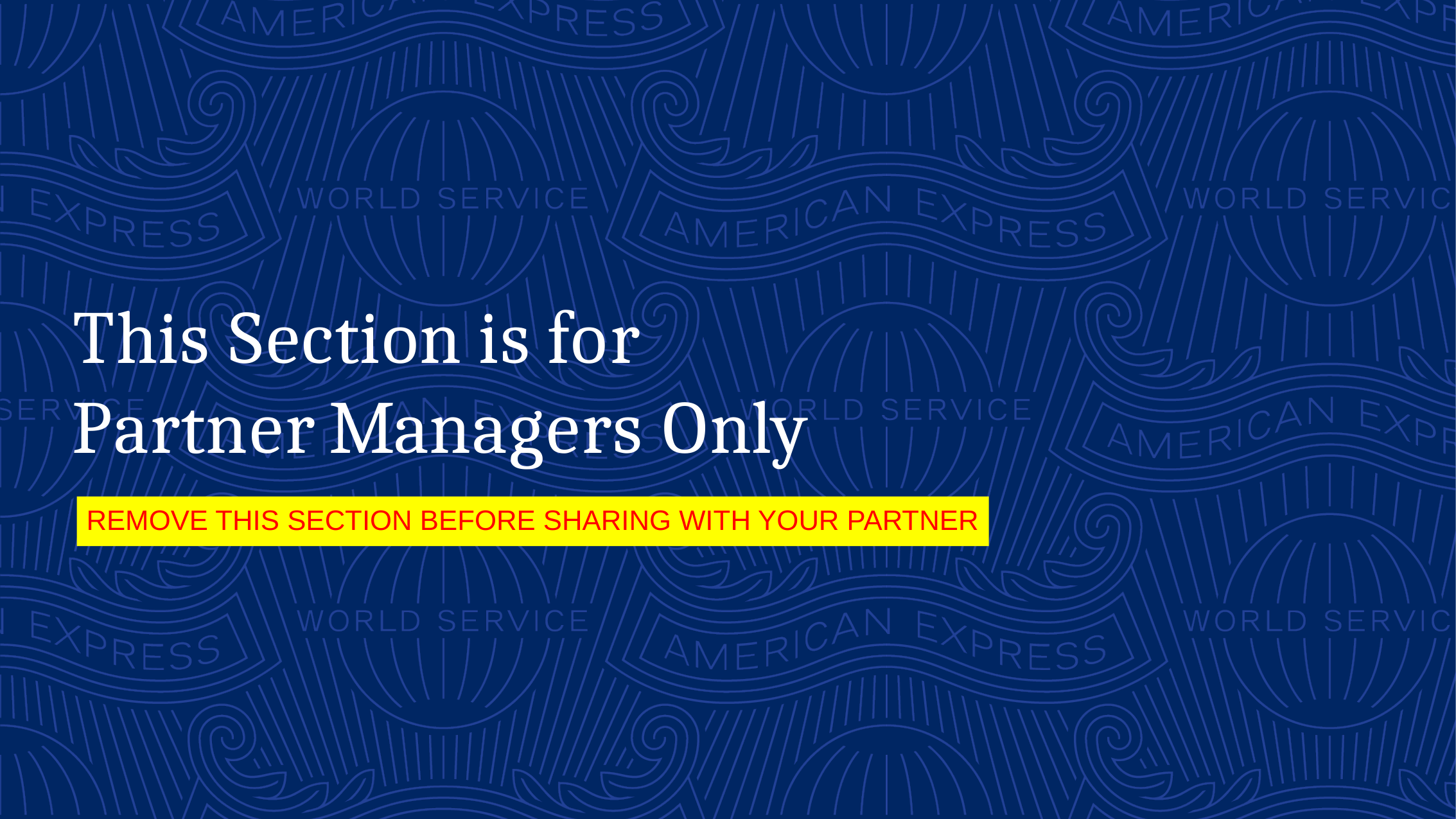

# This Section is for Partner Managers Only